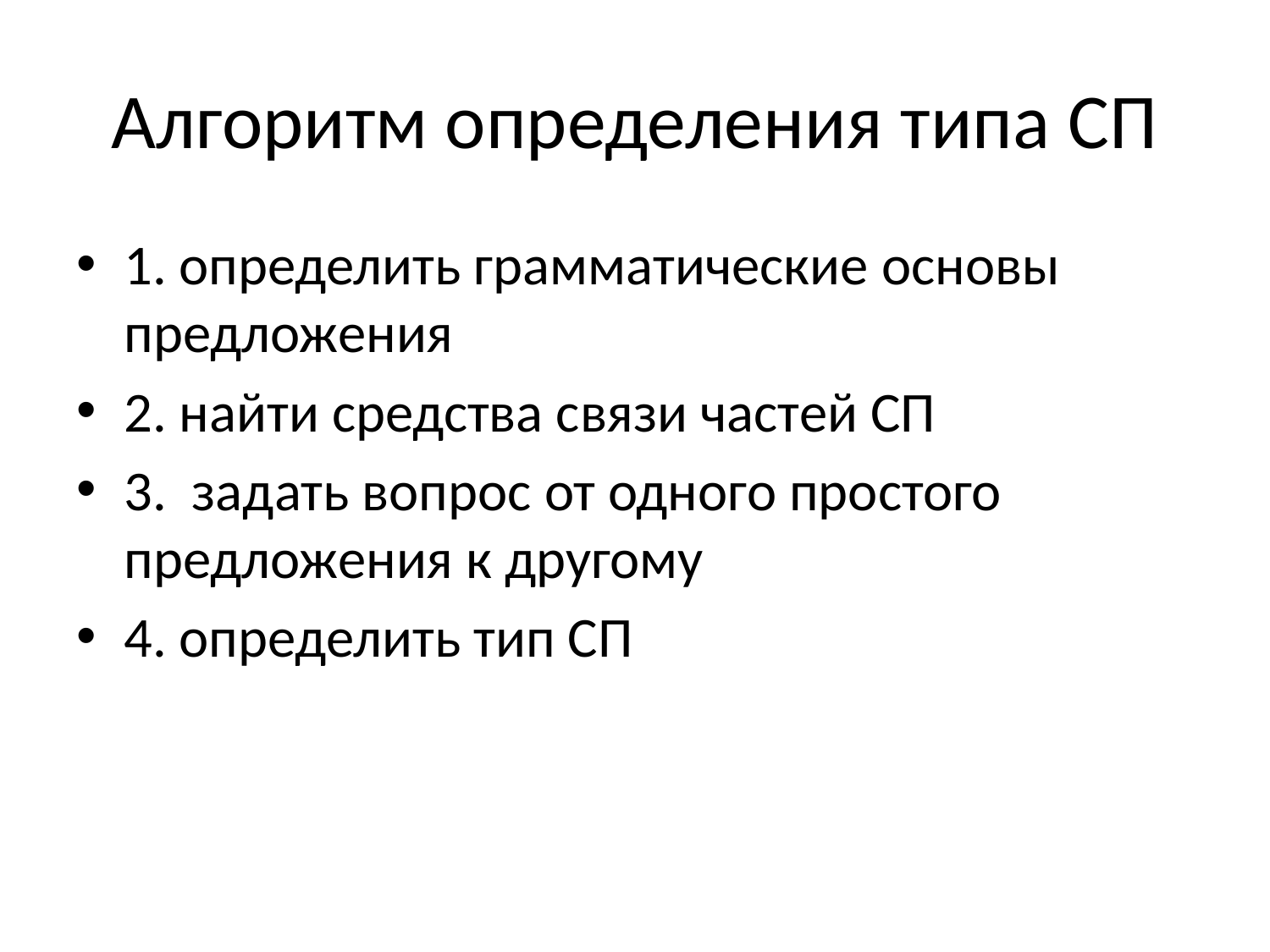

# Алгоритм определения типа СП
1. определить грамматические основы предложения
2. найти средства связи частей СП
3.  задать вопрос от одного простого предложения к другому
4. определить тип СП